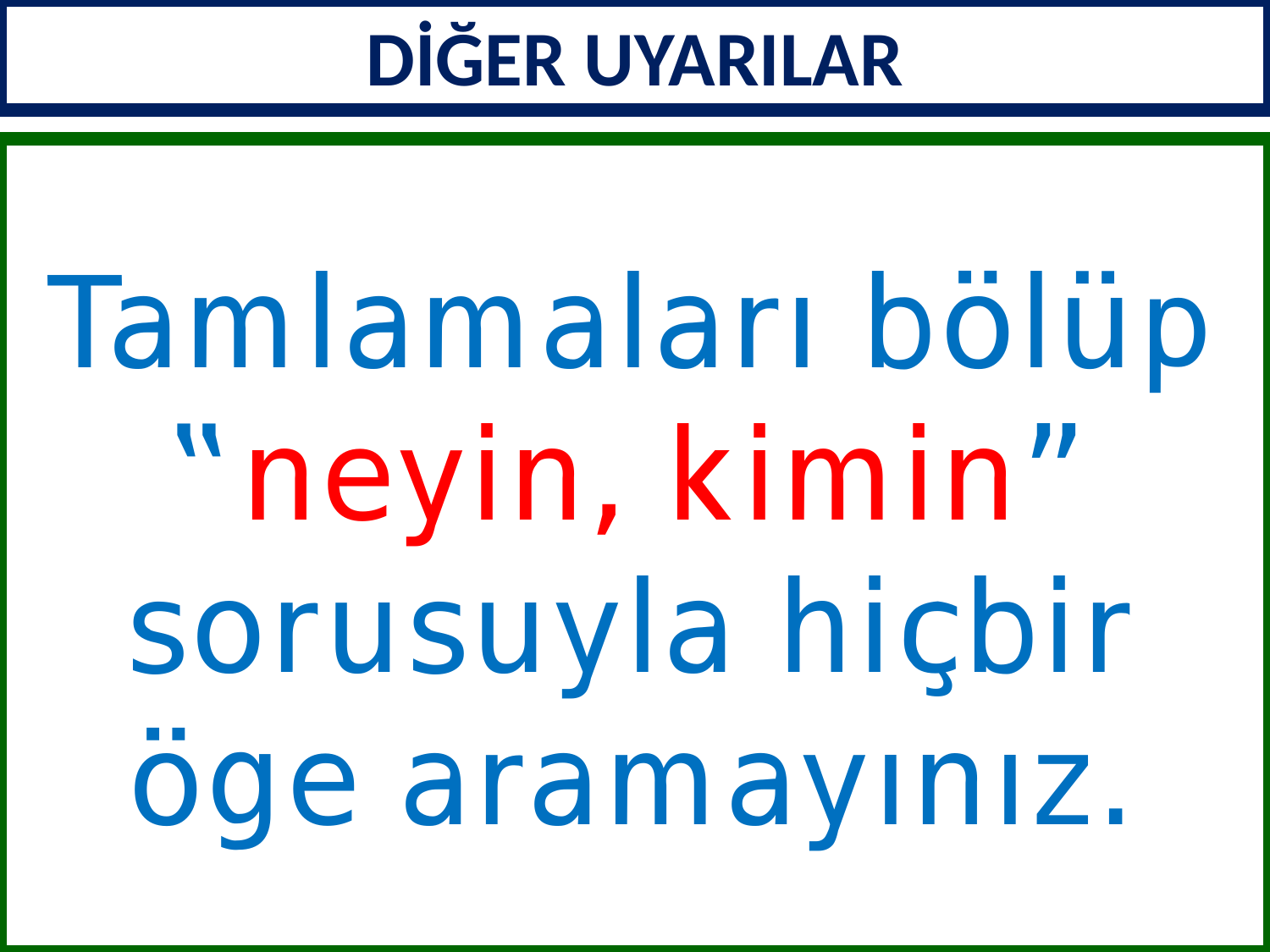

DİĞER UYARILAR
Tamlamaları bölüp “neyin, kimin” sorusuyla hiçbir öge aramayınız.